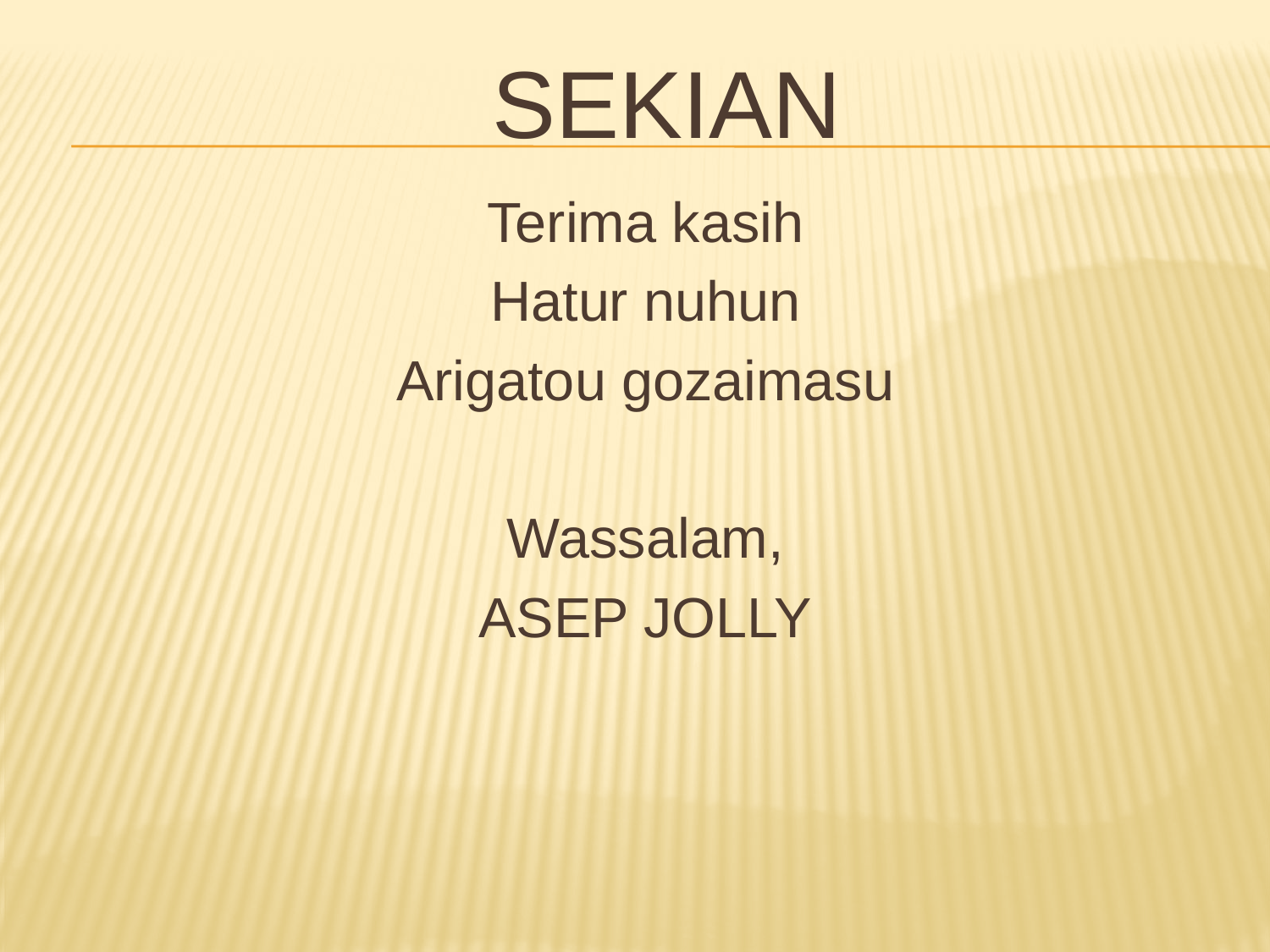

# sekian
Terima kasih
Hatur nuhun
Arigatou gozaimasu

Wassalam,
ASEP JOLLY